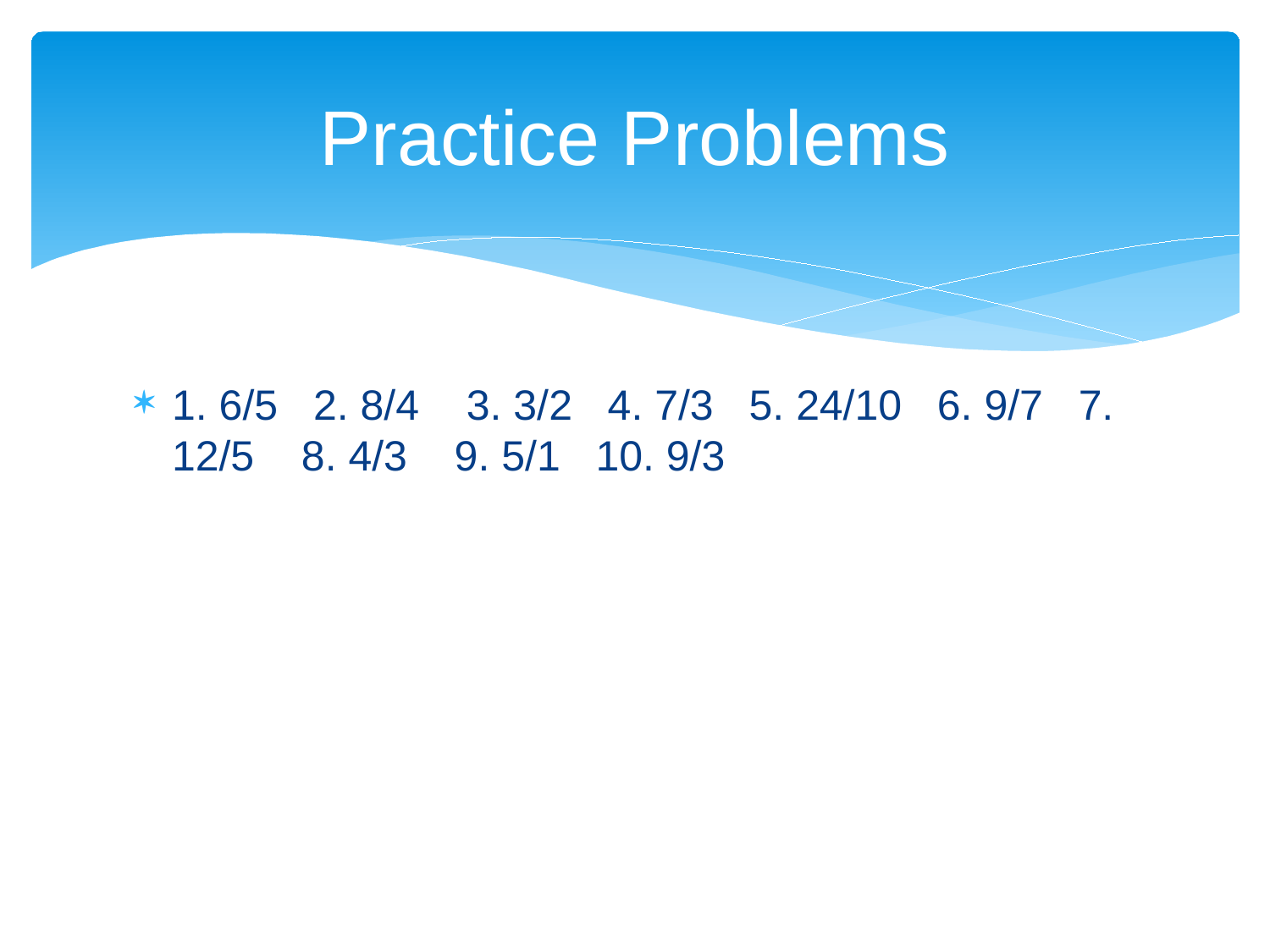

# Practice Problems
1. 6/5   2. 8/4    3. 3/2   4. 7/3   5. 24/10   6. 9/7   7. 12/5    8. 4/3    9. 5/1   10. 9/3